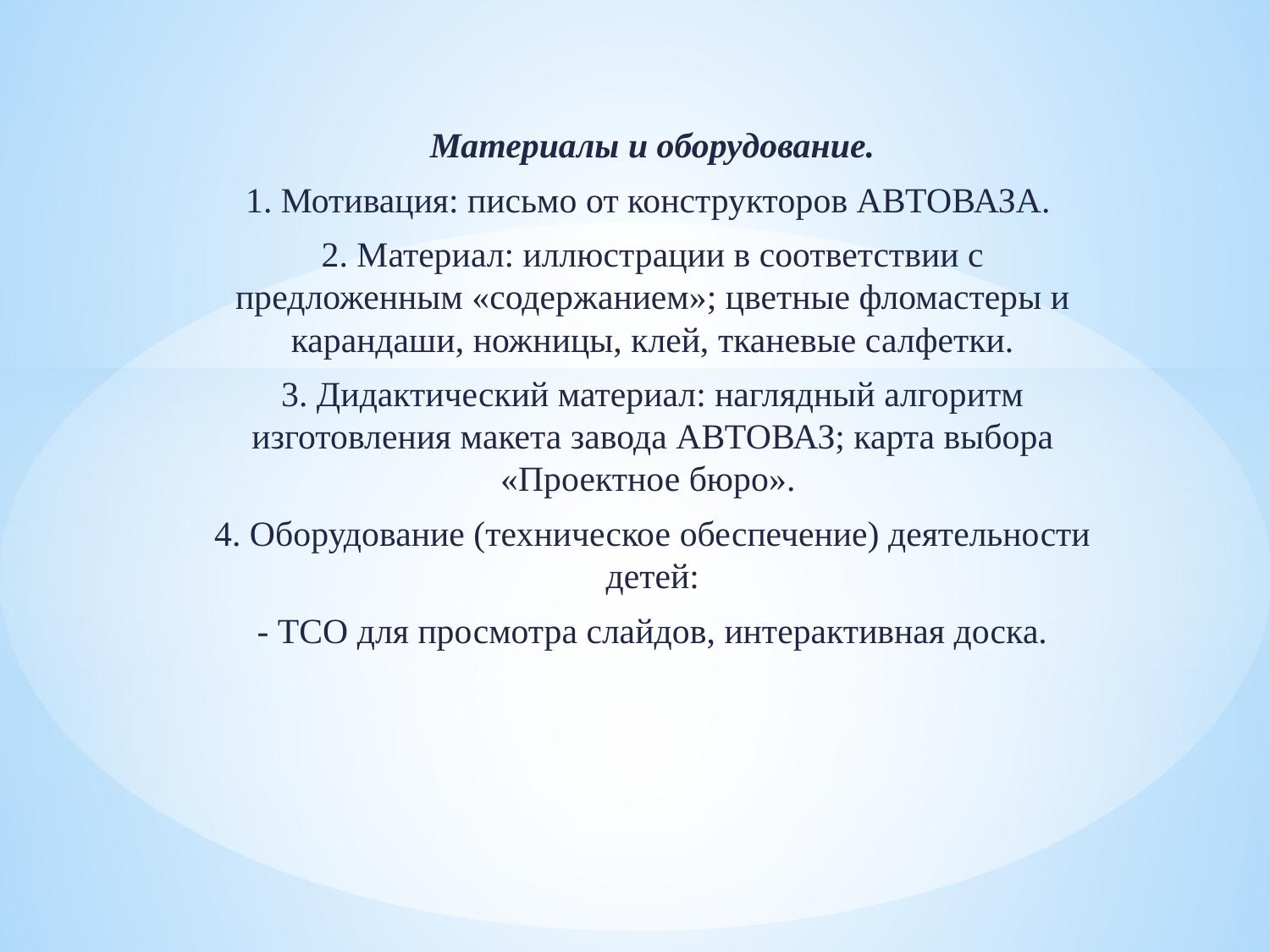

Материалы и оборудование.
1. Мотивация: письмо от конструкторов АВТОВАЗА.
2. Материал: иллюстрации в соответствии с предложенным «содержанием»; цветные фломастеры и карандаши, ножницы, клей, тканевые салфетки.
3. Дидактический материал: наглядный алгоритм изготовления макета завода АВТОВАЗ; карта выбора «Проектное бюро».
4. Оборудование (техническое обеспечение) деятельности детей:
- ТСО для просмотра слайдов, интерактивная доска.